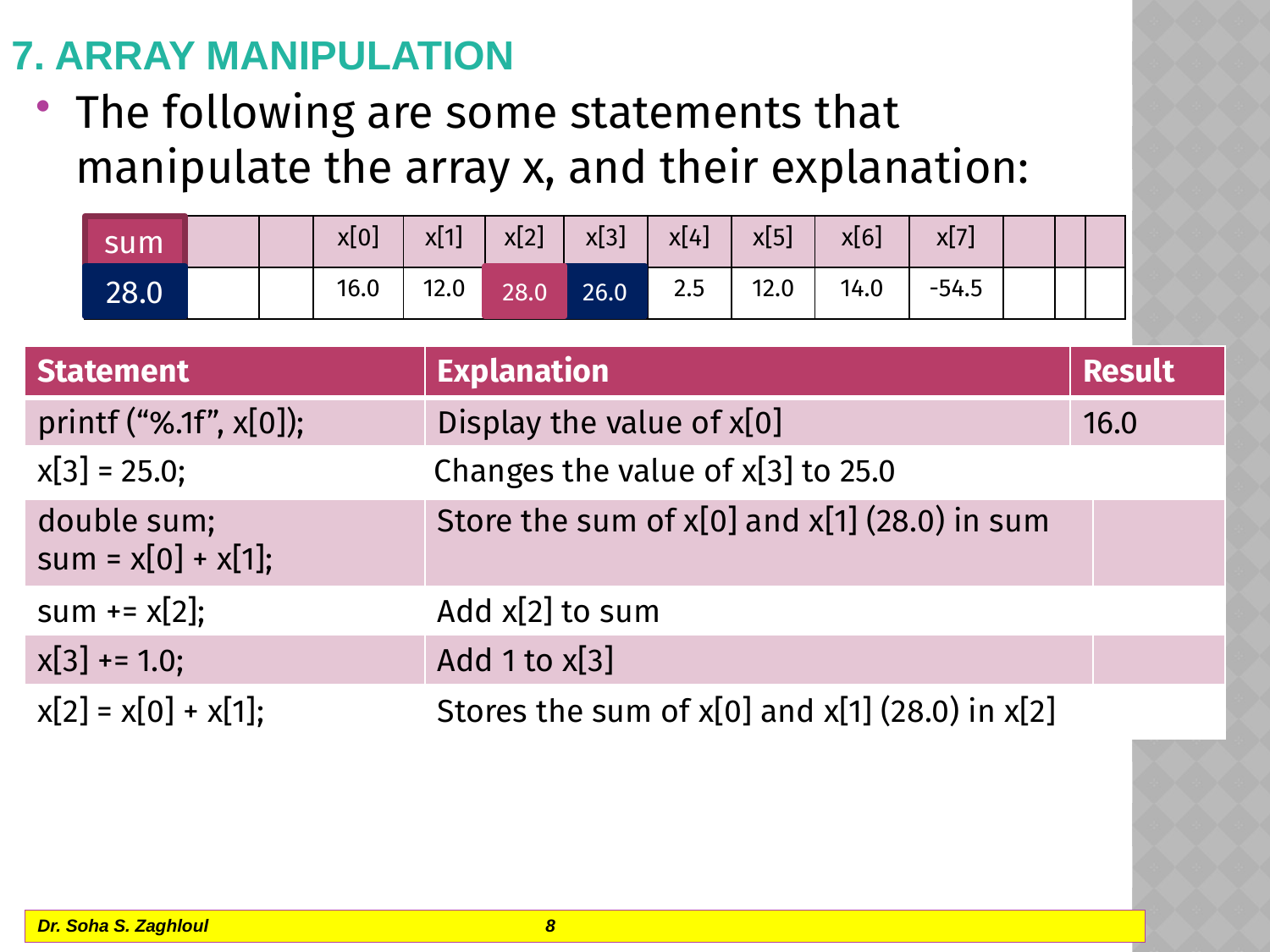

# 7. Array manipulation
The following are some statements that manipulate the array x, and their explanation:

|  |  |  | x[0] | x[1] | x[2] | x[3] | x[4] | x[5] | x[6] | x[7] |  |  |  |
| --- | --- | --- | --- | --- | --- | --- | --- | --- | --- | --- | --- | --- | --- |
|  |  |  | 16.0 | 12.0 | 6.0 | 8.0 | 2.5 | 12.0 | 14.0 | -54.5 |  |  |  |
sum
28.0
28.0
28.0
25.0
26.0
| Statement | Explanation | Result |
| --- | --- | --- |
| printf (“%.1f”, x[0]); | Display the value of x[0] | 16.0 |
| x[3] = 25.0; | Changes the value of x[3] to 25.0 |  |
| --- | --- | --- |
| double sum; sum = x[0] + x[1]; | Store the sum of x[0] and x[1] (28.0) in sum |  |
| --- | --- | --- |
| sum += x[2]; | Add x[2] to sum |  |
| --- | --- | --- |
| x[3] += 1.0; | Add 1 to x[3] |  |
| --- | --- | --- |
| x[2] = x[0] + x[1]; | Stores the sum of x[0] and x[1] (28.0) in x[2] |  |
| --- | --- | --- |
Dr. Soha S. Zaghloul			8